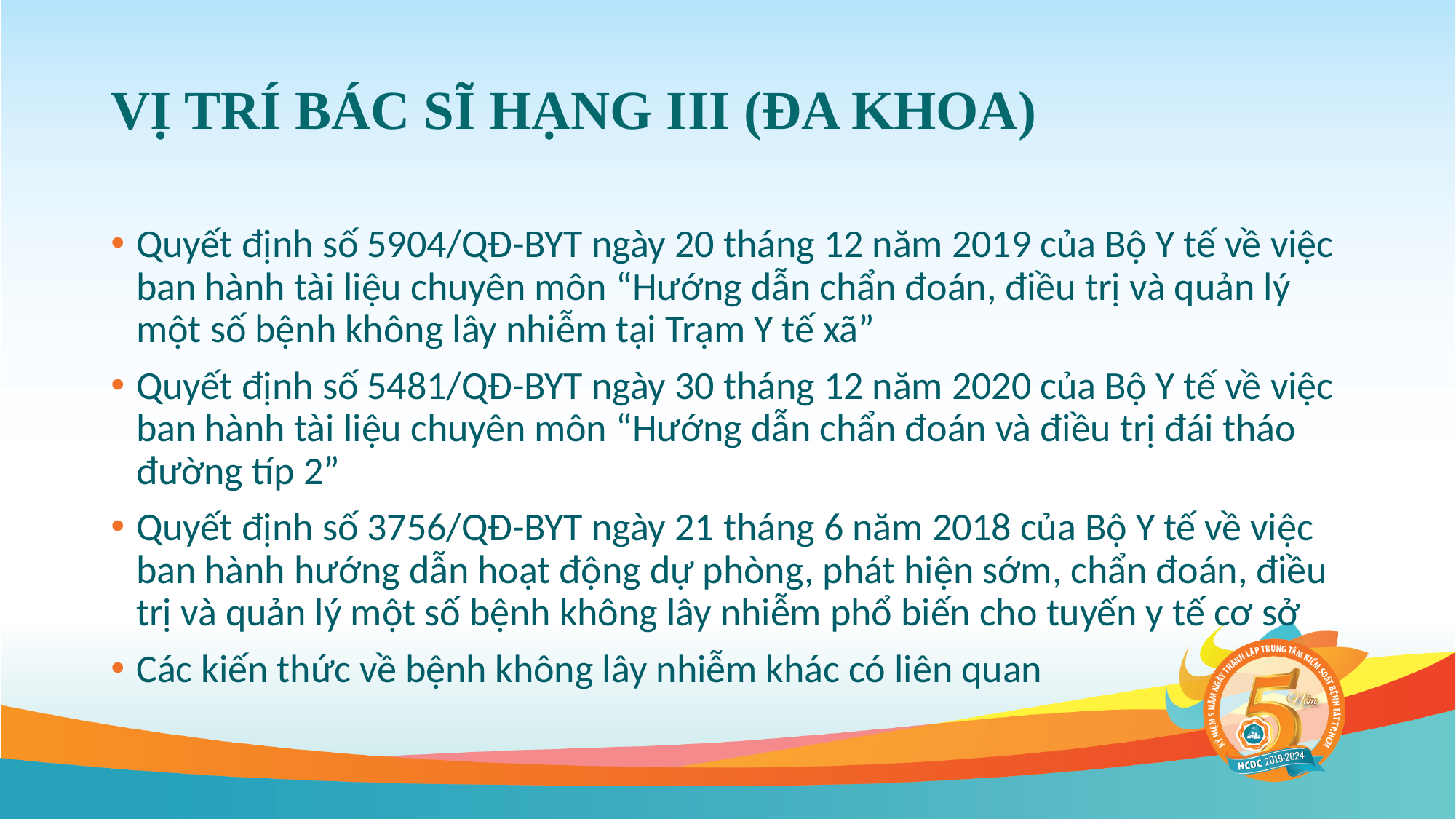

# VỊ TRÍ BÁC SĨ HẠNG III (ĐA KHOA)
Quyết định số 5904/QĐ-BYT ngày 20 tháng 12 năm 2019 của Bộ Y tế về việc ban hành tài liệu chuyên môn “Hướng dẫn chẩn đoán, điều trị và quản lý một số bệnh không lây nhiễm tại Trạm Y tế xã”
Quyết định số 5481/QĐ-BYT ngày 30 tháng 12 năm 2020 của Bộ Y tế về việc ban hành tài liệu chuyên môn “Hướng dẫn chẩn đoán và điều trị đái tháo đường típ 2”
Quyết định số 3756/QĐ-BYT ngày 21 tháng 6 năm 2018 của Bộ Y tế về việc ban hành hướng dẫn hoạt động dự phòng, phát hiện sớm, chẩn đoán, điều trị và quản lý một số bệnh không lây nhiễm phổ biến cho tuyến y tế cơ sở
Các kiến thức về bệnh không lây nhiễm khác có liên quan